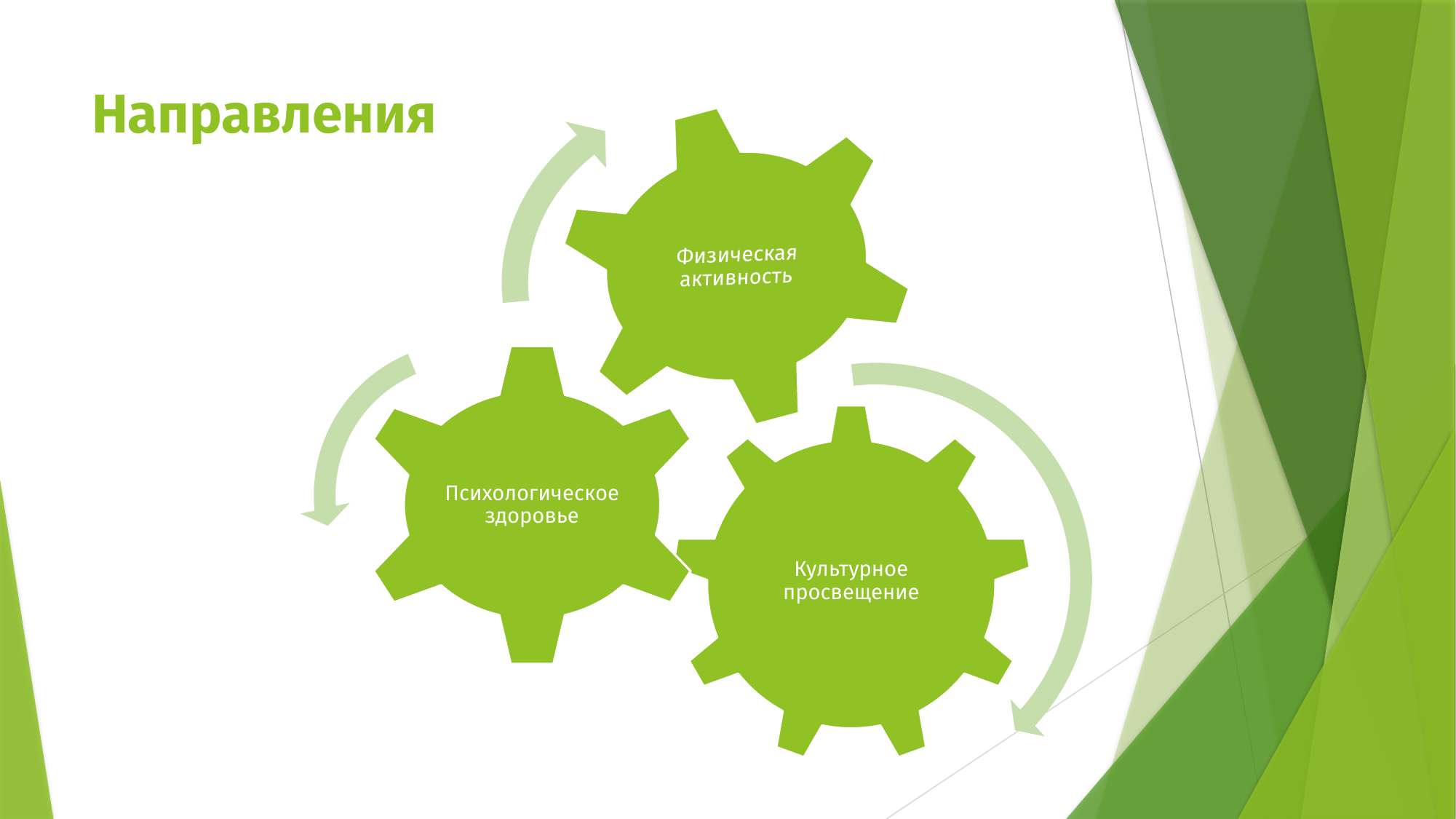

# Направления
Культурное просвещение
Психологическое здоровье
Физическая активность